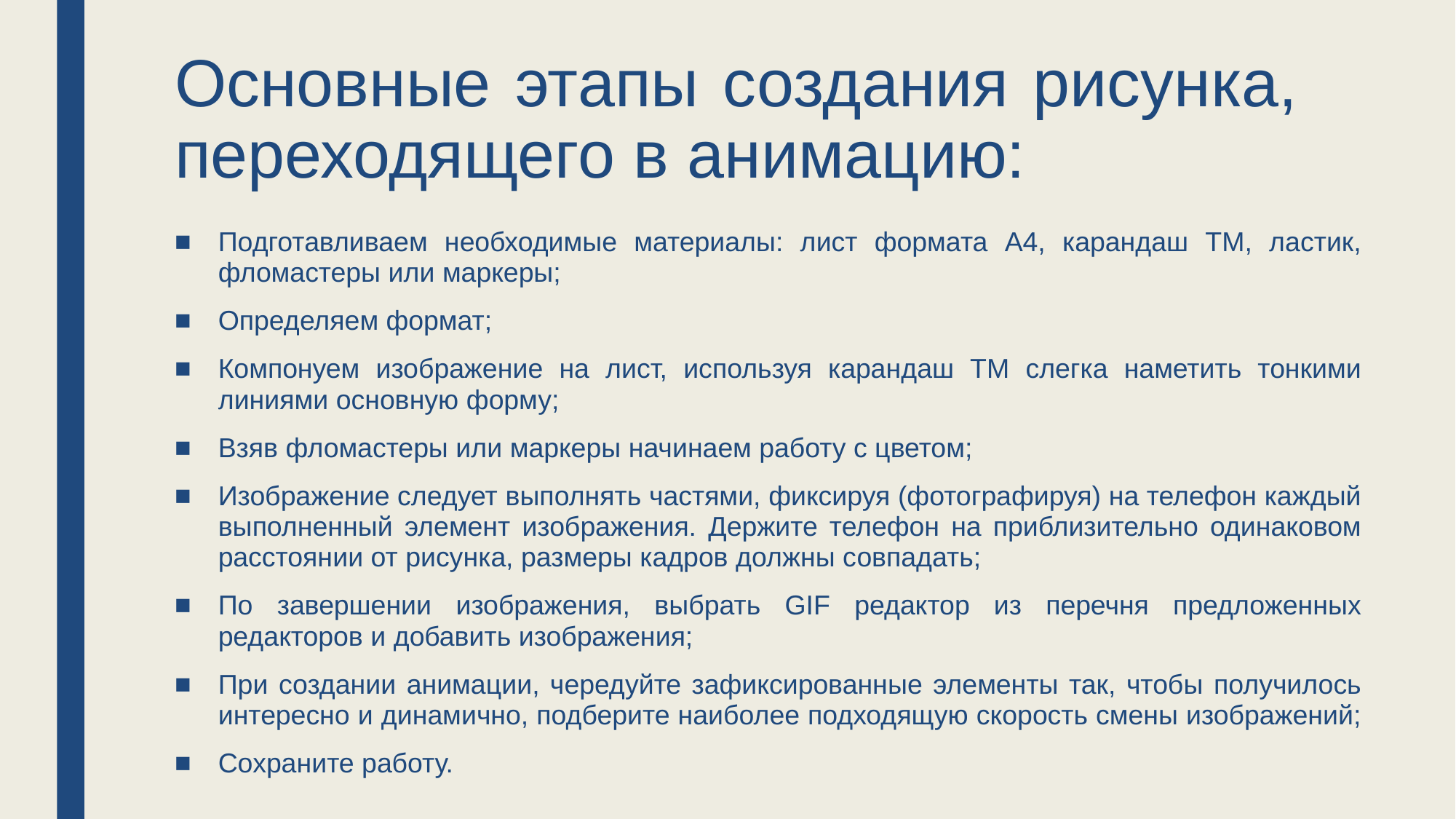

# Основные этапы создания рисунка, переходящего в анимацию:
Подготавливаем необходимые материалы: лист формата А4, карандаш ТМ, ластик, фломастеры или маркеры;
Определяем формат;
Компонуем изображение на лист, используя карандаш ТМ слегка наметить тонкими линиями основную форму;
Взяв фломастеры или маркеры начинаем работу с цветом;
Изображение следует выполнять частями, фиксируя (фотографируя) на телефон каждый выполненный элемент изображения. Держите телефон на приблизительно одинаковом расстоянии от рисунка, размеры кадров должны совпадать;
По завершении изображения, выбрать GIF редактор из перечня предложенных редакторов и добавить изображения;
При создании анимации, чередуйте зафиксированные элементы так, чтобы получилось интересно и динамично, подберите наиболее подходящую скорость смены изображений;
Сохраните работу.